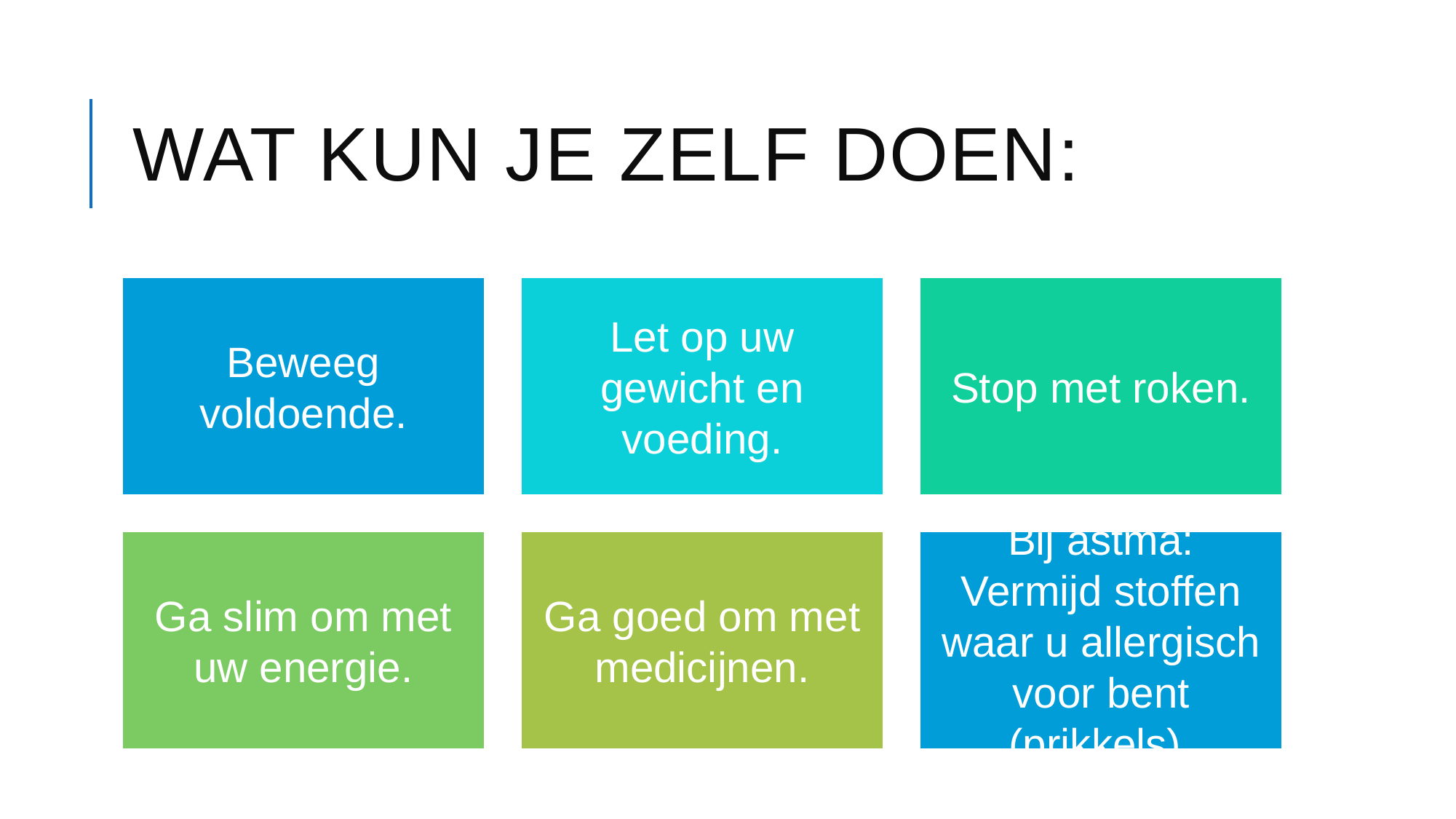

# Wat kun je zelf doen:
Beweeg voldoende.
Let op uw gewicht en voeding.
Stop met roken.
Ga slim om met uw energie.
Ga goed om met medicijnen.
Bij astma:
Vermijd stoffen waar u allergisch voor bent (prikkels).